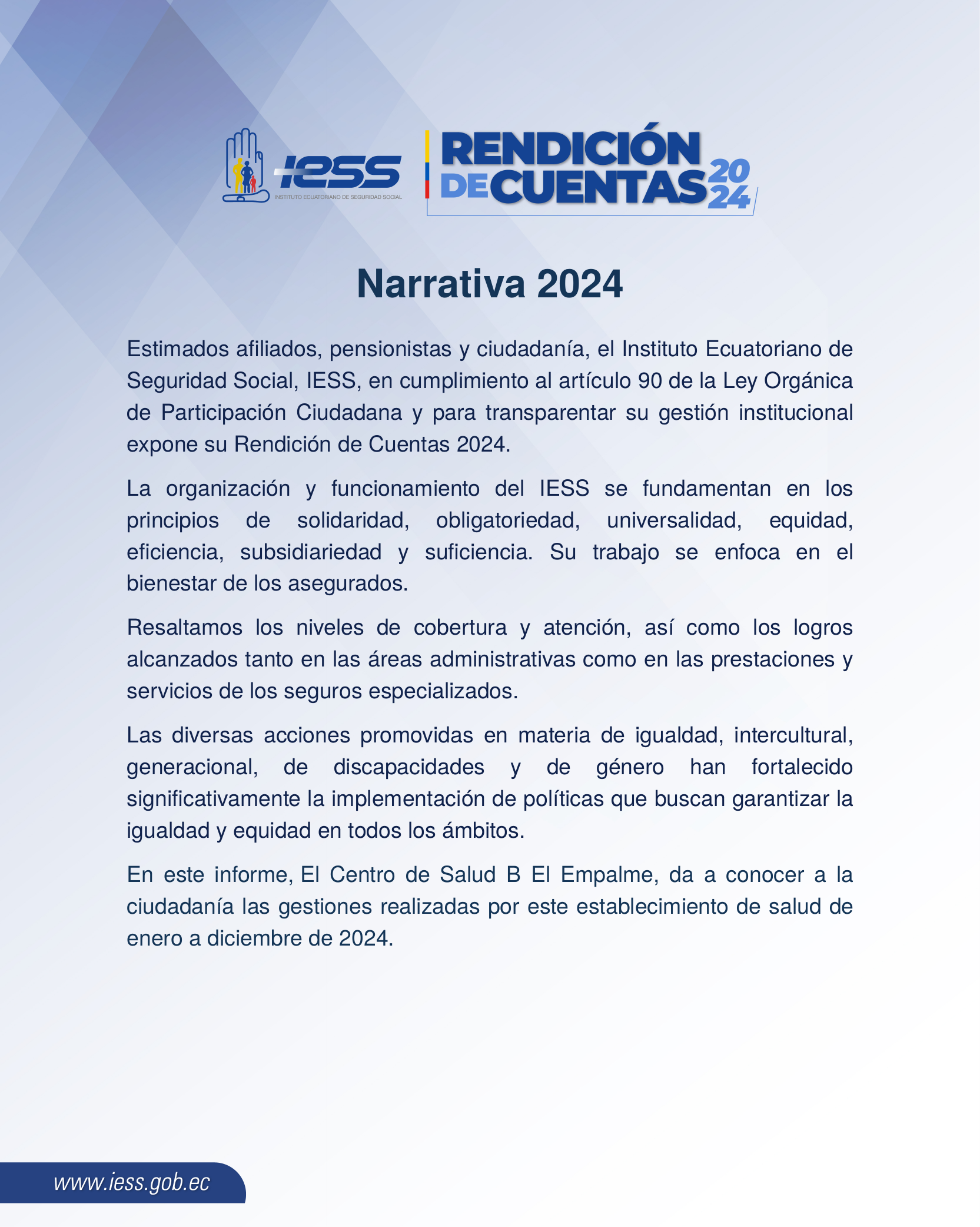

Narrativa 2024
Estimados afiliados, pensionistas y ciudadanía, el Instituto Ecuatoriano de Seguridad Social, IESS, en cumplimiento al artículo 90 de la Ley Orgánica de Participación Ciudadana y para transparentar su gestión institucional expone su Rendición de Cuentas 2024.
La organización y funcionamiento del IESS se fundamentan en los principios de solidaridad, obligatoriedad, universalidad, equidad, eficiencia, subsidiariedad y suficiencia. Su trabajo se enfoca en el bienestar de los asegurados.
Resaltamos los niveles de cobertura y atención, así como los logros alcanzados tanto en las áreas administrativas como en las prestaciones y servicios de los seguros especializados.
Las diversas acciones promovidas en materia de igualdad, intercultural, generacional, de discapacidades y de género han fortalecido significativamente la implementación de políticas que buscan garantizar la igualdad y equidad en todos los ámbitos.
En este informe, El Centro de Salud B El Empalme, da a conocer a la ciudadanía las gestiones realizadas por este establecimiento de salud de enero a diciembre de 2024.

Texto: Se debe usar la tipografía Helvética.
Narrativa 2024: Deberá estar en negrilla, a un tamaño más grande del texto general y en color blanco.

Texto General: El tamaño deberá ser menor al del titulo, en el color azul marino de la nueva línea gráfica.
P.D. Se deberá resaltar con negrilla los textos importantes.
Texto: Siempre deberá estar justificado.